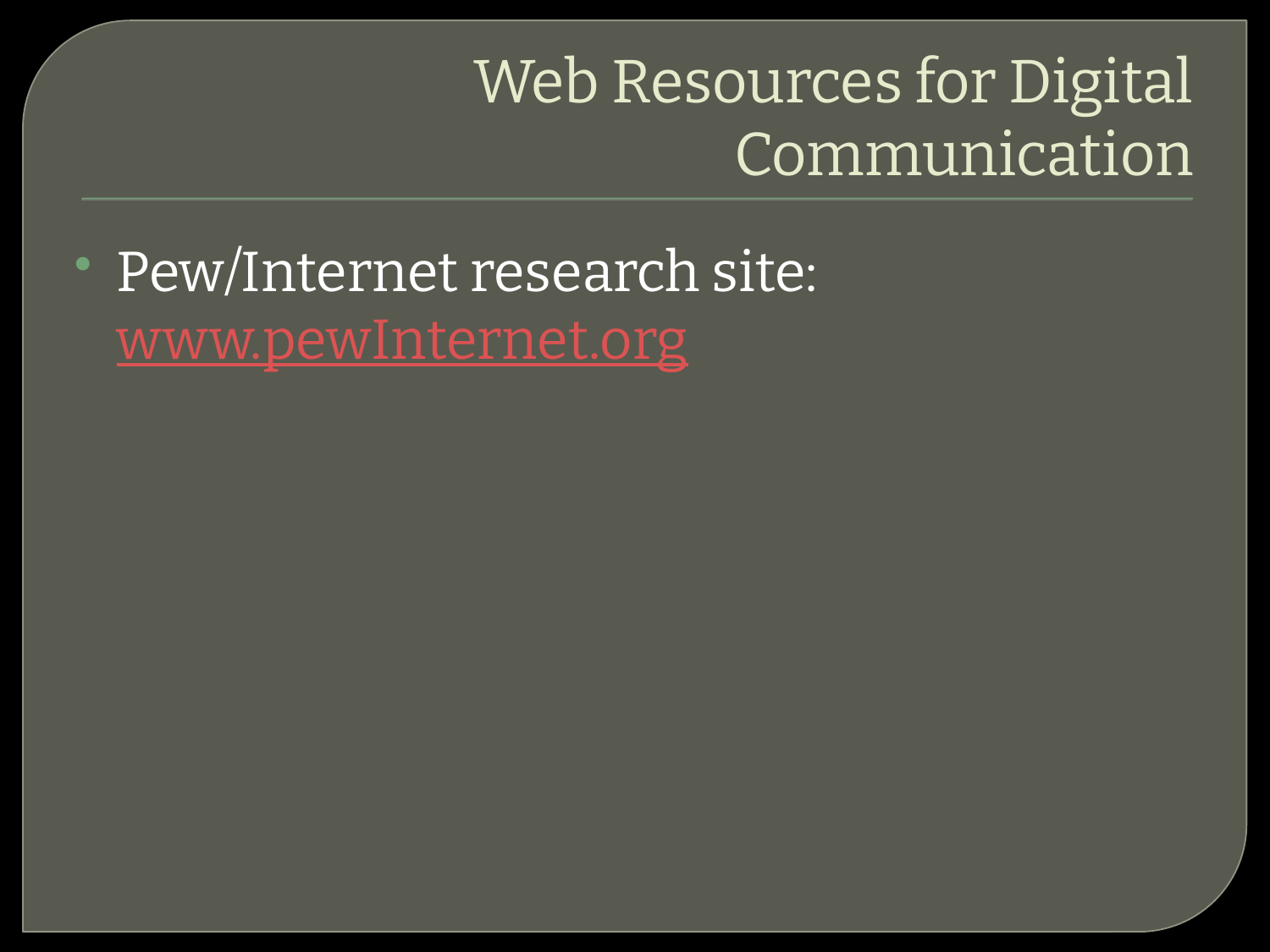

# Web Resources for Digital Communication
Pew/Internet research site:  www.pewInternet.org